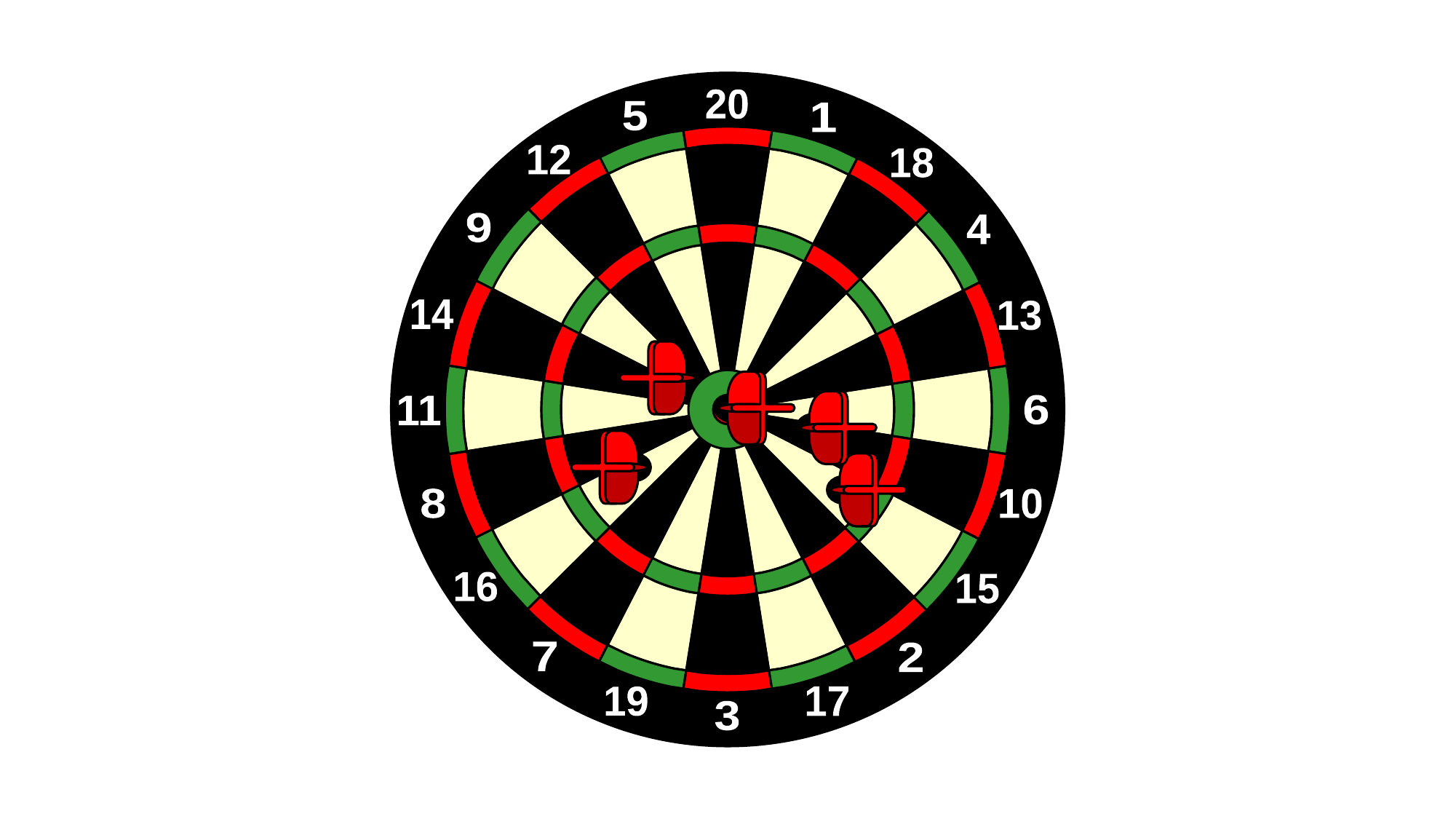

20
5
1
12
18
9
4
14
13
6
11
8
10
16
15
7
2
19
17
3